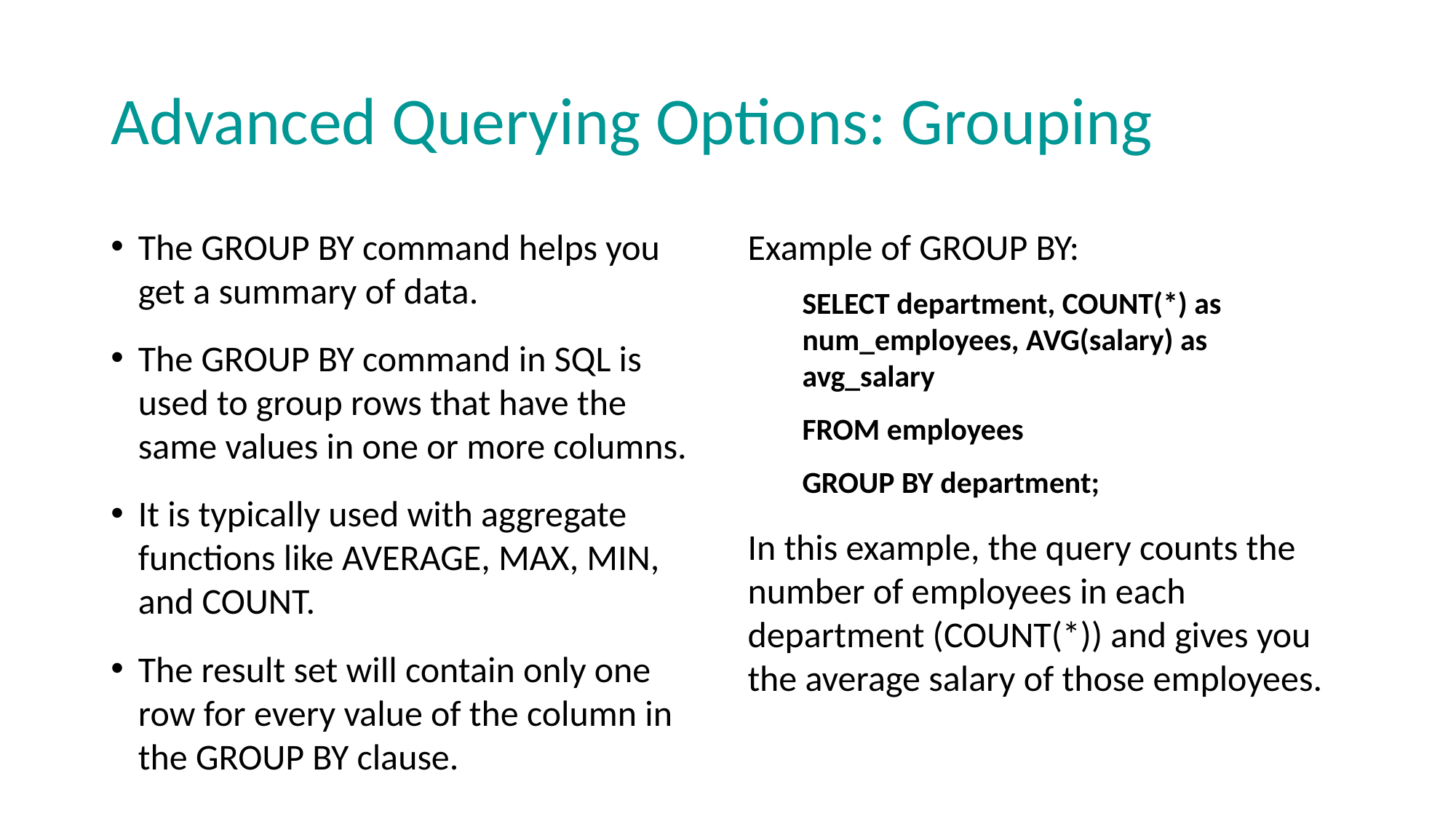

# Advanced Querying Options: Grouping
The GROUP BY command helps you get a summary of data.
The GROUP BY command in SQL is used to group rows that have the same values in one or more columns.
It is typically used with aggregate functions like AVERAGE, MAX, MIN, and COUNT.
The result set will contain only one row for every value of the column in the GROUP BY clause.

Example of GROUP BY:
SELECT department, COUNT(*) as num_employees, AVG(salary) as avg_salary
FROM employees
GROUP BY department;
In this example, the query counts the number of employees in each department (COUNT(*)) and gives you the average salary of those employees.